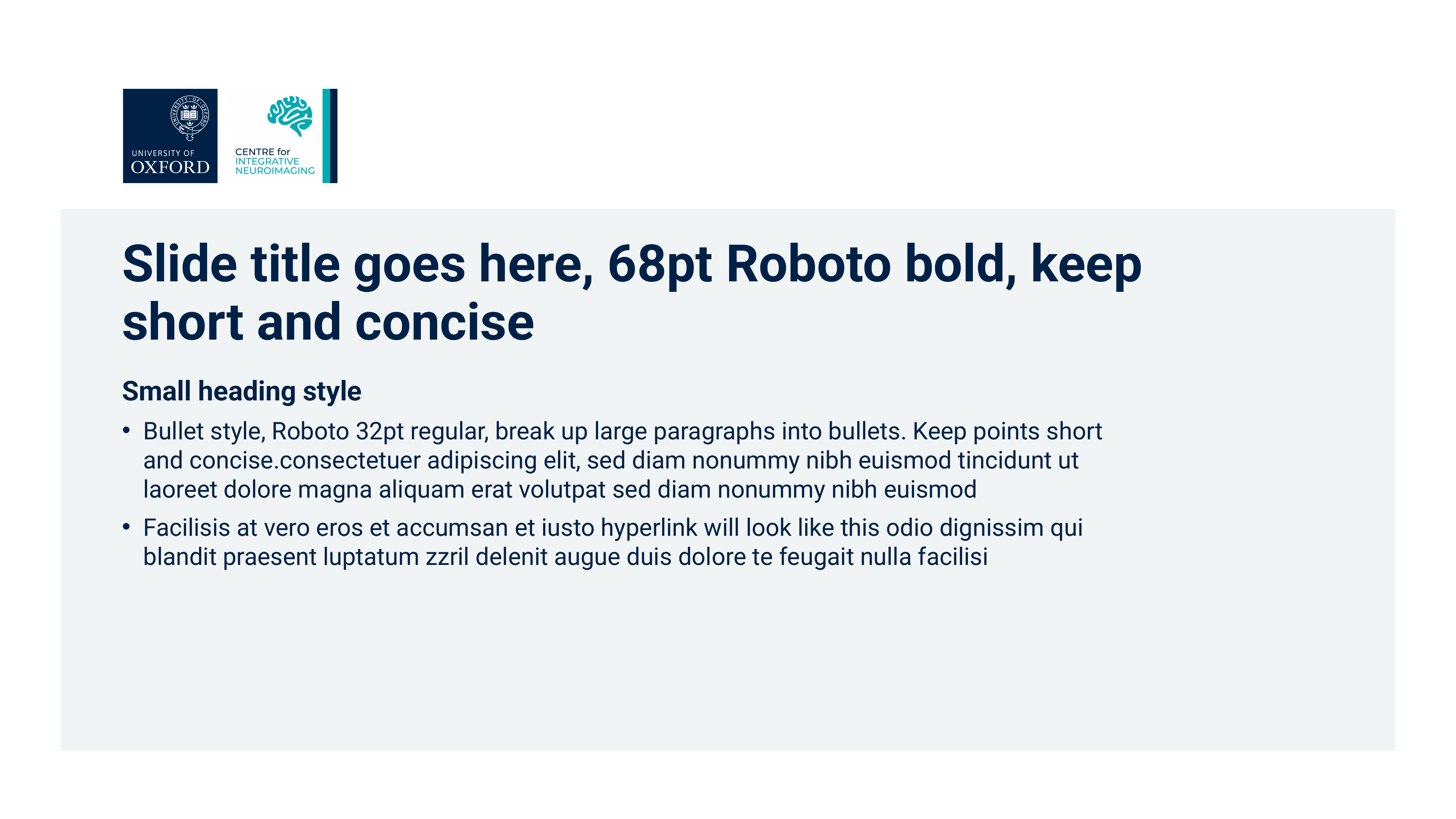

# Slide title goes here, 68pt Roboto bold, keep short and concise
Small heading style
Bullet style, Roboto 32pt regular, break up large paragraphs into bullets. Keep points short and concise.consectetuer adipiscing elit, sed diam nonummy nibh euismod tincidunt ut laoreet dolore magna aliquam erat volutpat sed diam nonummy nibh euismod
Facilisis at vero eros et accumsan et iusto hyperlink will look like this odio dignissim qui blandit praesent luptatum zzril delenit augue duis dolore te feugait nulla facilisi